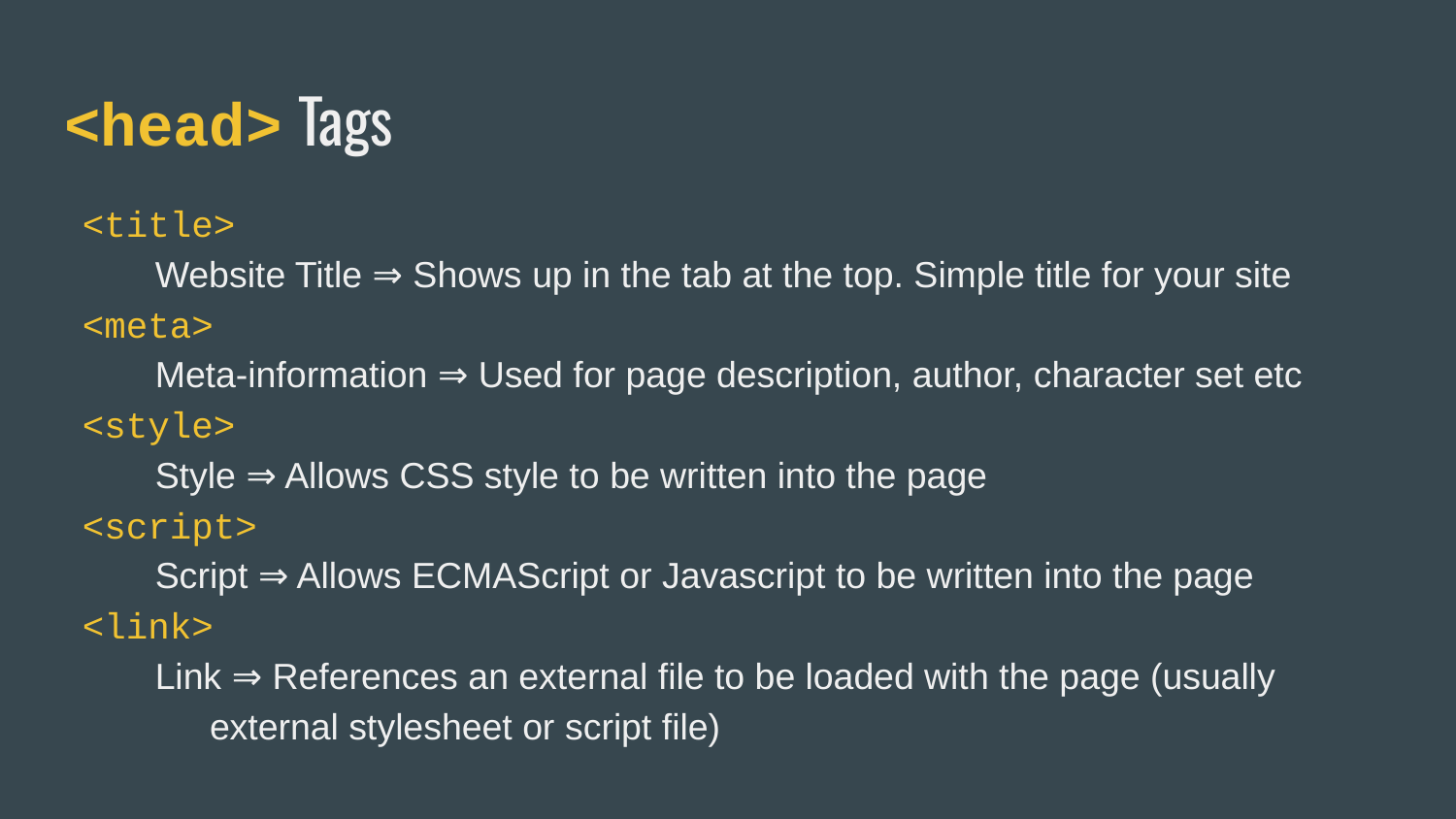

# <head> Tags
<title>
Website Title ⇒ Shows up in the tab at the top. Simple title for your site
<meta>
Meta-information ⇒ Used for page description, author, character set etc
<style>
Style ⇒ Allows CSS style to be written into the page
<script>
Script ⇒ Allows ECMAScript or Javascript to be written into the page
<link>
Link ⇒ References an external file to be loaded with the page (usually external stylesheet or script file)